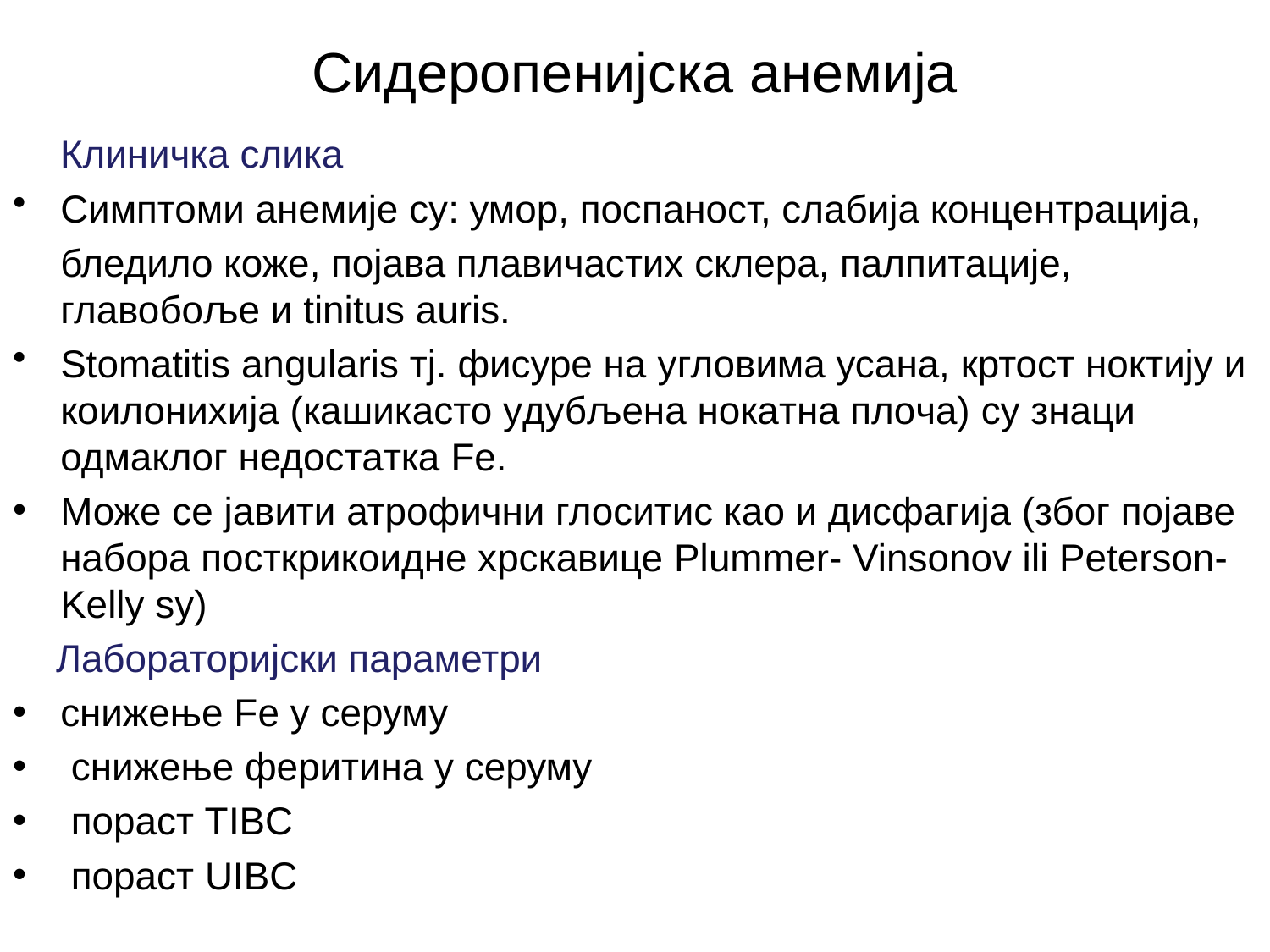

# Сидеропенијска анемија
    Клиничка слика
Симптоми анемије су: умор, поспаност, слабија концентрација,
	бледило коже, појава плавичастих склера, палпитације, главобоље и tinitus auris.
Stomatitis angularis тј. фисуре на угловимa усaнa, кртост нoктију и кoилонихија (кaшикасто удубљeнa нoкaтна плoчa) су знаци одмaклoг недoстaткa Fe.
Може се јавити атрофични глоситис као и дисфагија (због појаве набора посткрикоидне хрскавице Plummer- Vinsonov ili Peterson- Kelly sy)
    Лабораторијски параметри
снижењe Fe у серуму
 снижeњe феритина у сeруму
 порaст ТIBC
 пoраст UIBC